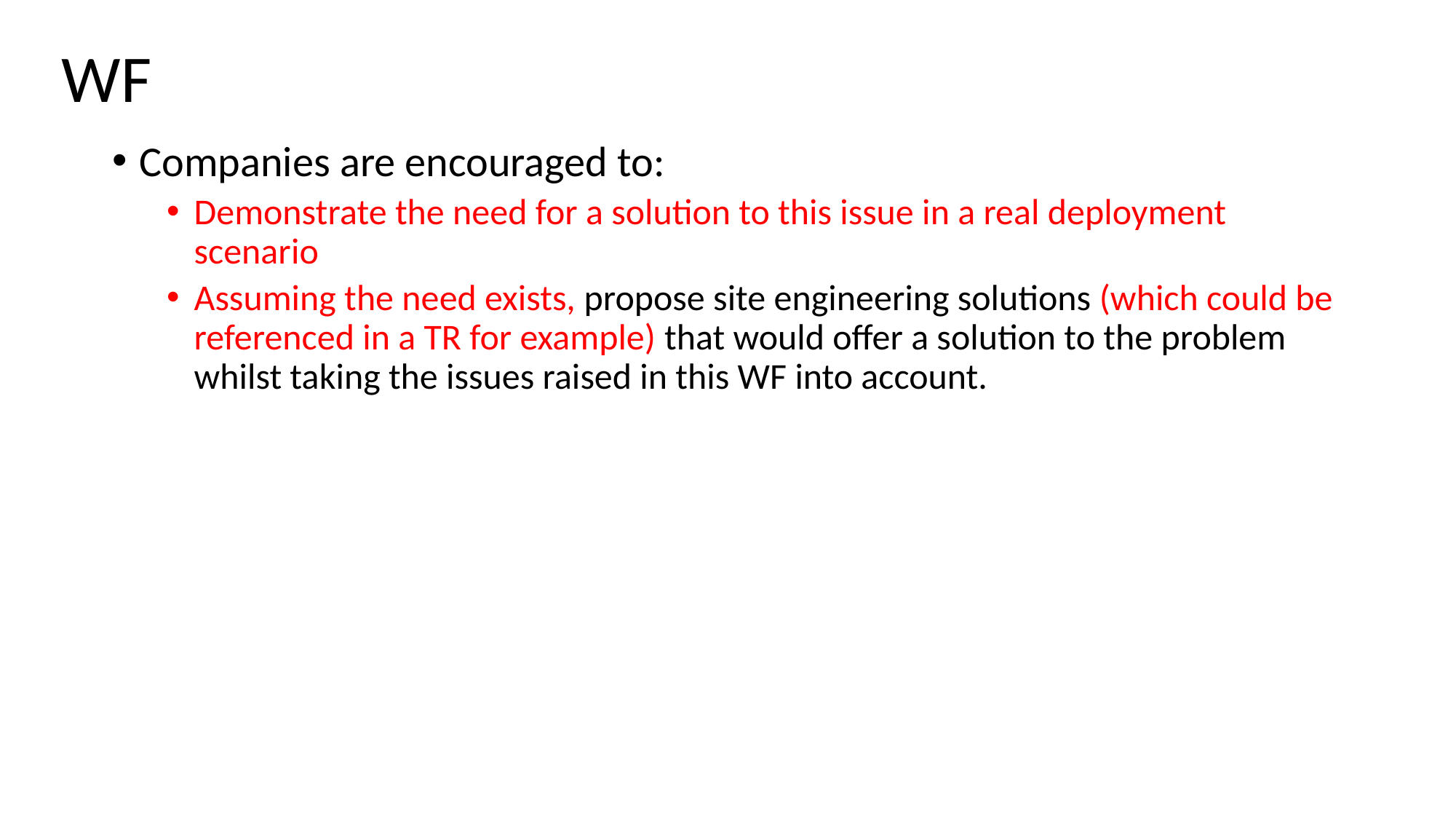

# WF
Companies are encouraged to:
Demonstrate the need for a solution to this issue in a real deployment scenario
Assuming the need exists, propose site engineering solutions (which could be referenced in a TR for example) that would offer a solution to the problem whilst taking the issues raised in this WF into account.